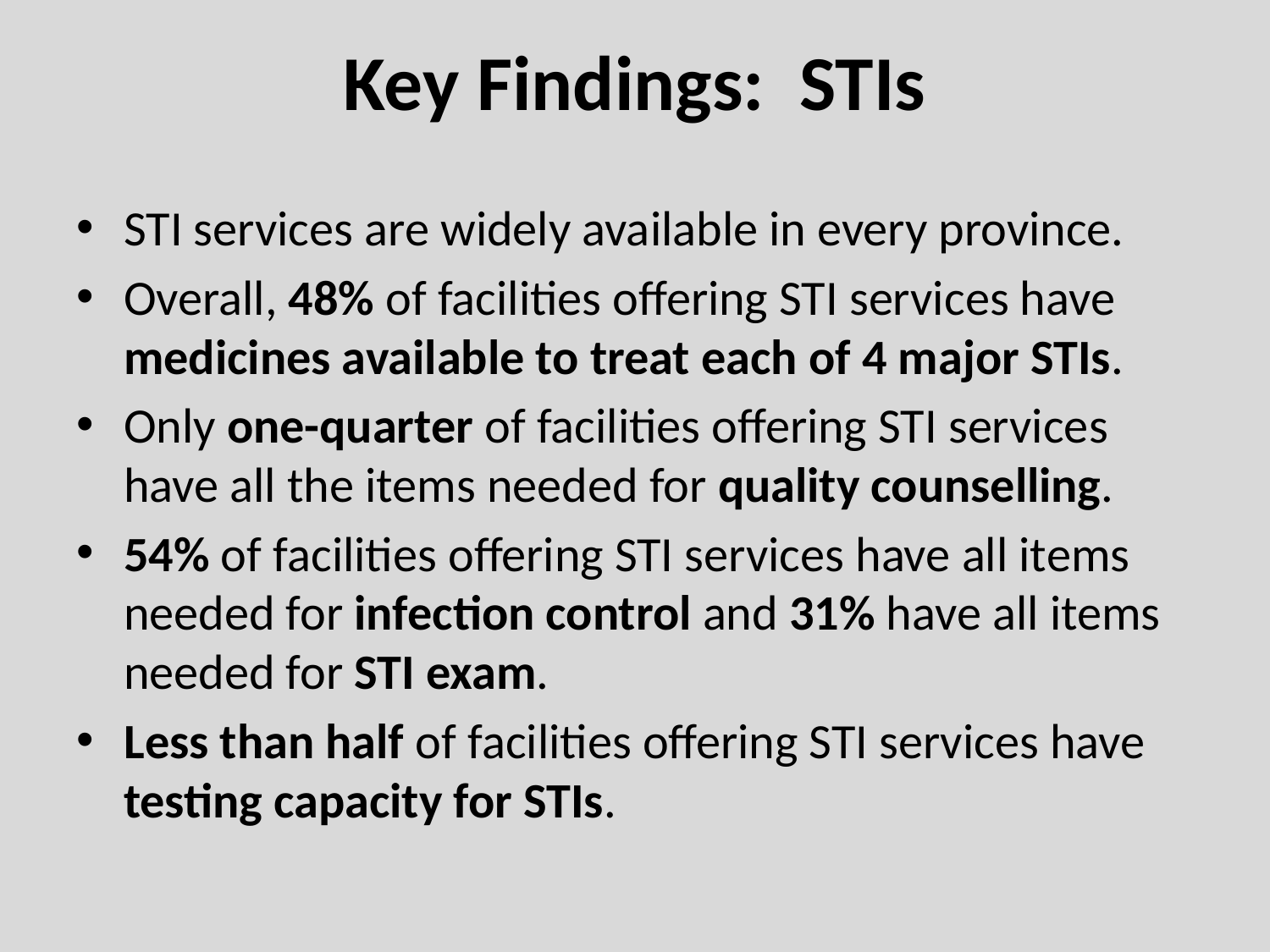

# Key Findings:  STIs
STI services are widely available in every province.
Overall, 48% of facilities offering STI services have medicines available to treat each of 4 major STIs.
Only one-quarter of facilities offering STI services have all the items needed for quality counselling.
54% of facilities offering STI services have all items needed for infection control and 31% have all items needed for STI exam.
Less than half of facilities offering STI services have testing capacity for STIs.